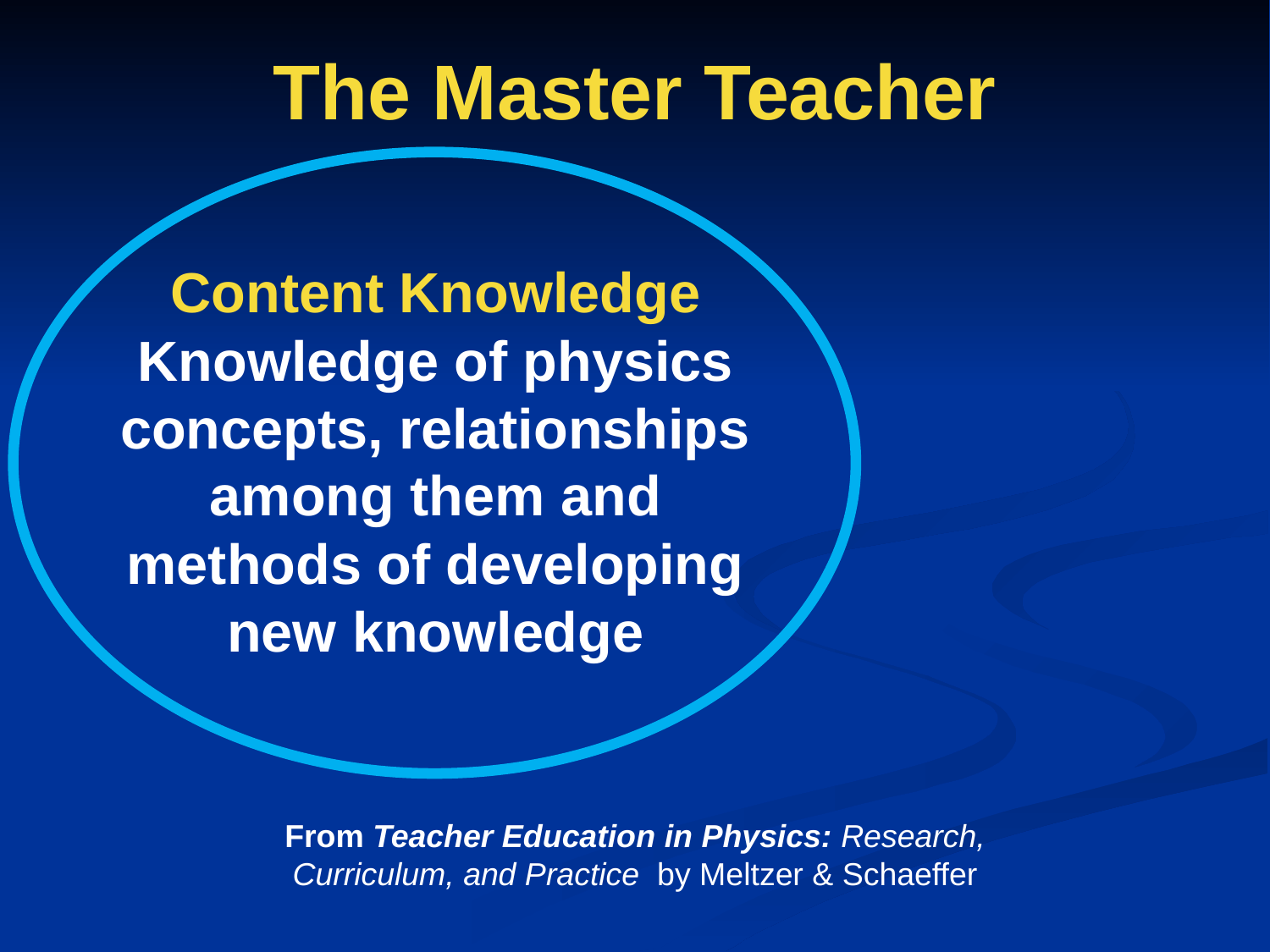

# The Master Teacher

Content Knowledge
Knowledge of physics concepts, relationships among them and methods of developing new knowledge

From Teacher Education in Physics: Research, Curriculum, and Practice  by Meltzer & Schaeffer